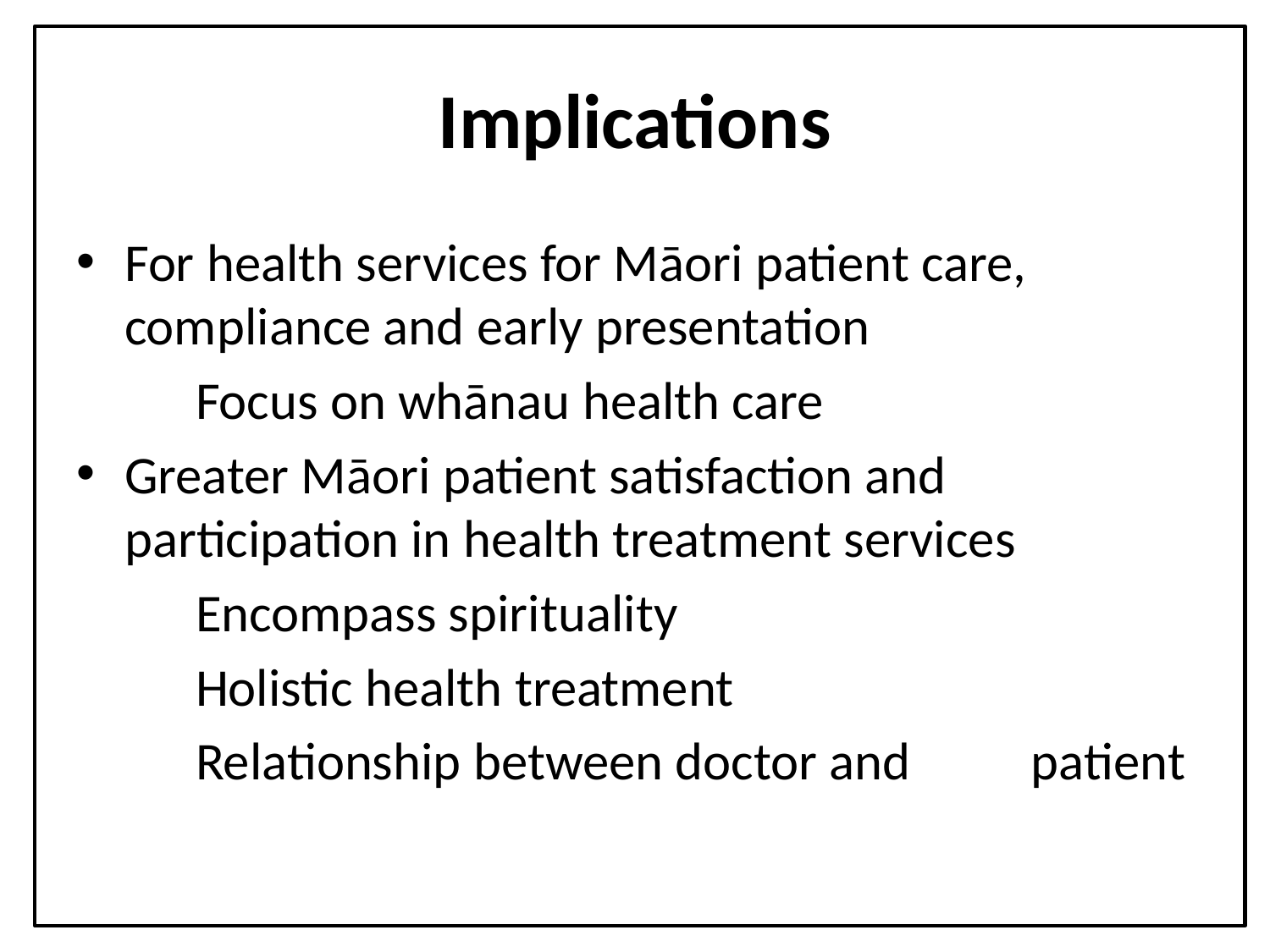

# Implications
For health services for Māori patient care, compliance and early presentation
		Focus on whānau health care
Greater Māori patient satisfaction and participation in health treatment services
		Encompass spirituality
		Holistic health treatment
		Relationship between doctor and 			patient